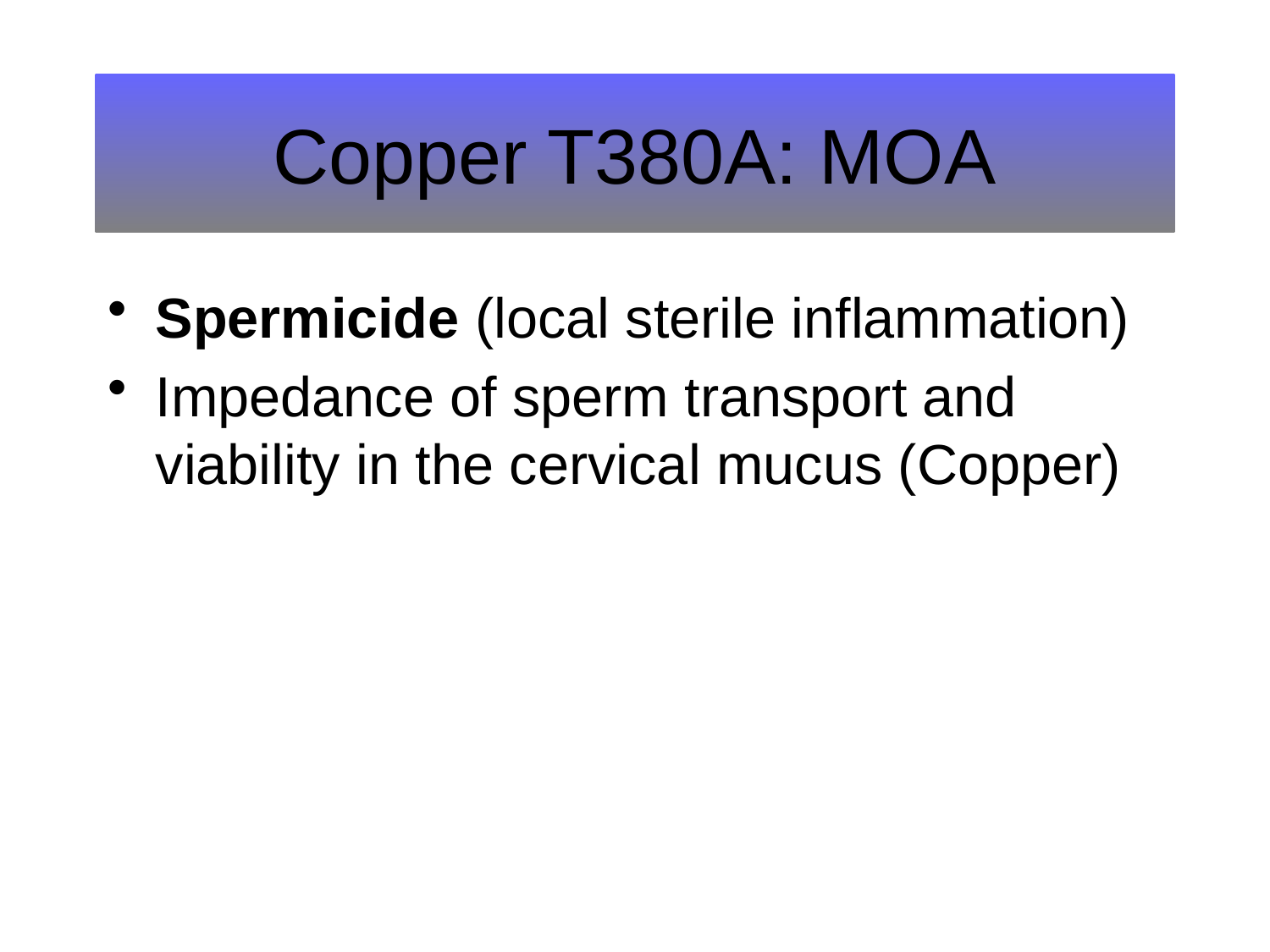

# Copper T380A: MOA
Spermicide (local sterile inflammation)
Impedance of sperm transport and viability in the cervical mucus (Copper)